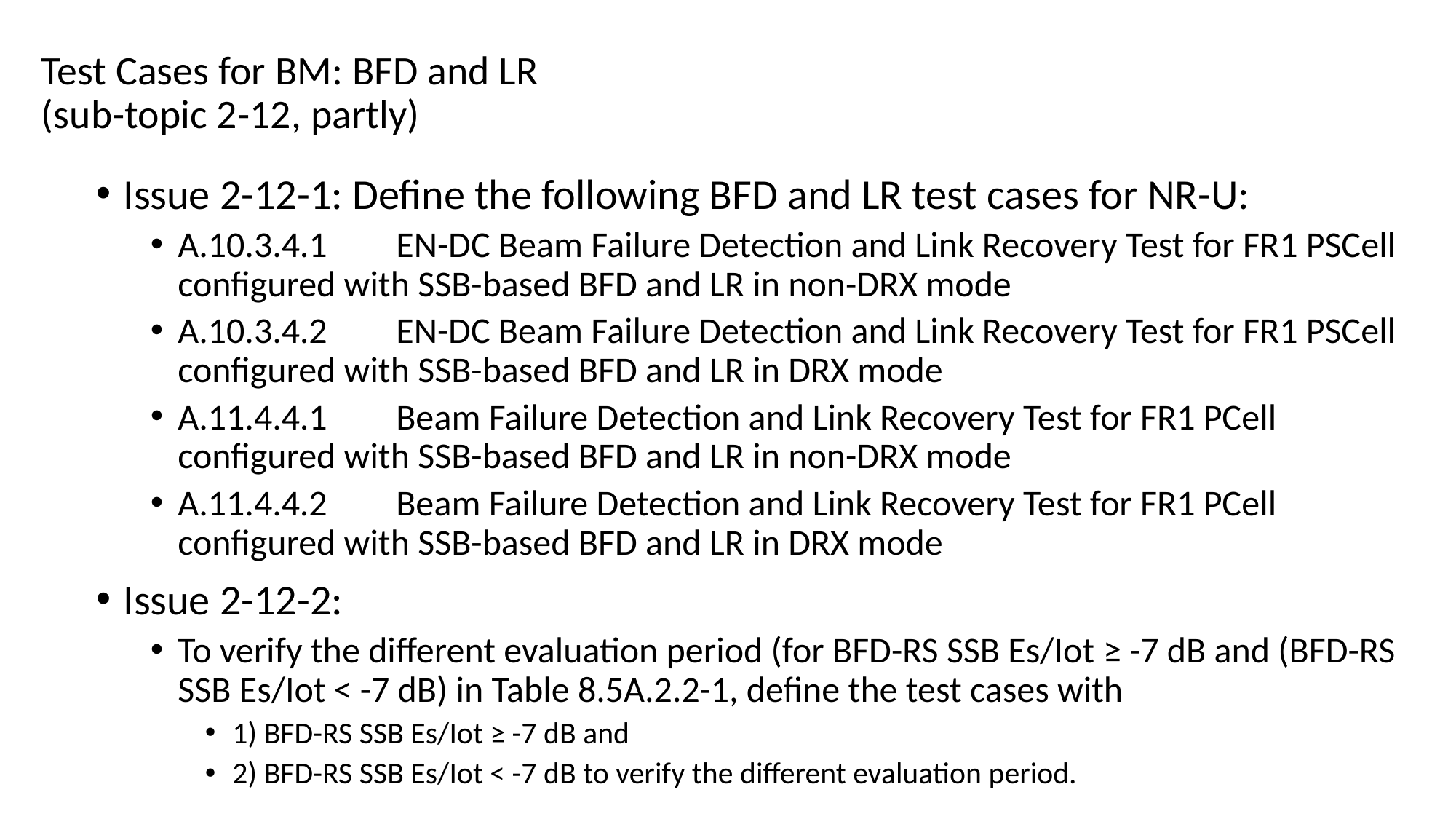

# Test Cases for BM: BFD and LR (sub-topic 2-12, partly)

Issue 2-12-1: Define the following BFD and LR test cases for NR-U:
A.10.3.4.1	EN-DC Beam Failure Detection and Link Recovery Test for FR1 PSCell configured with SSB-based BFD and LR in non-DRX mode
A.10.3.4.2	EN-DC Beam Failure Detection and Link Recovery Test for FR1 PSCell configured with SSB-based BFD and LR in DRX mode
A.11.4.4.1	Beam Failure Detection and Link Recovery Test for FR1 PCell configured with SSB-based BFD and LR in non-DRX mode
A.11.4.4.2	Beam Failure Detection and Link Recovery Test for FR1 PCell configured with SSB-based BFD and LR in DRX mode
Issue 2-12-2:
To verify the different evaluation period (for BFD-RS SSB Es/Iot ≥ -7 dB and (BFD-RS SSB Es/Iot < -7 dB) in Table 8.5A.2.2-1, define the test cases with
1) BFD-RS SSB Es/Iot ≥ -7 dB and
2) BFD-RS SSB Es/Iot < -7 dB to verify the different evaluation period.